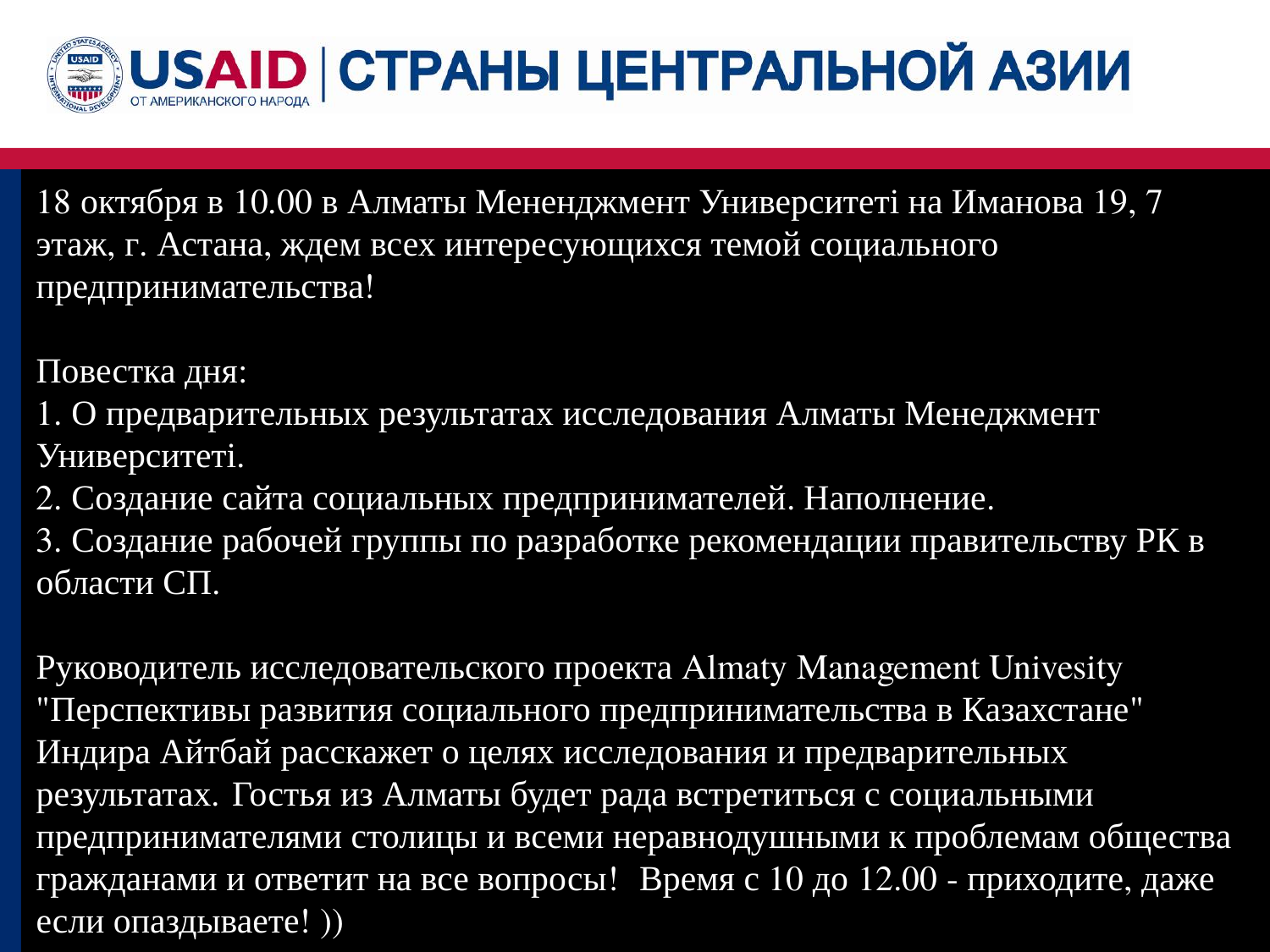

18 октября в 10.00 в Алматы Мененджмент Университеті на Иманова 19, 7 этаж, г. Астана, ждем всех интересующихся темой социального предпринимательства!

Повестка дня:
1. О предварительных результатах исследования Алматы Менеджмент Университеті.
2. Создание сайта социальных предпринимателей. Наполнение.
3. Создание рабочей группы по разработке рекомендации правительству РК в области СП.

Руководитель исследовательского проекта Almaty Management Univesity "Перспективы развития социального предпринимательства в Казахстане" Индира Айтбай расскажет о целях исследования и предварительных результатах. Гостья из Алматы будет рада встретиться с социальными предпринимателями столицы и всеми неравнодушными к проблемам общества гражданами и ответит на все вопросы!  Время с 10 до 12.00 - приходите, даже если опаздываете! ))